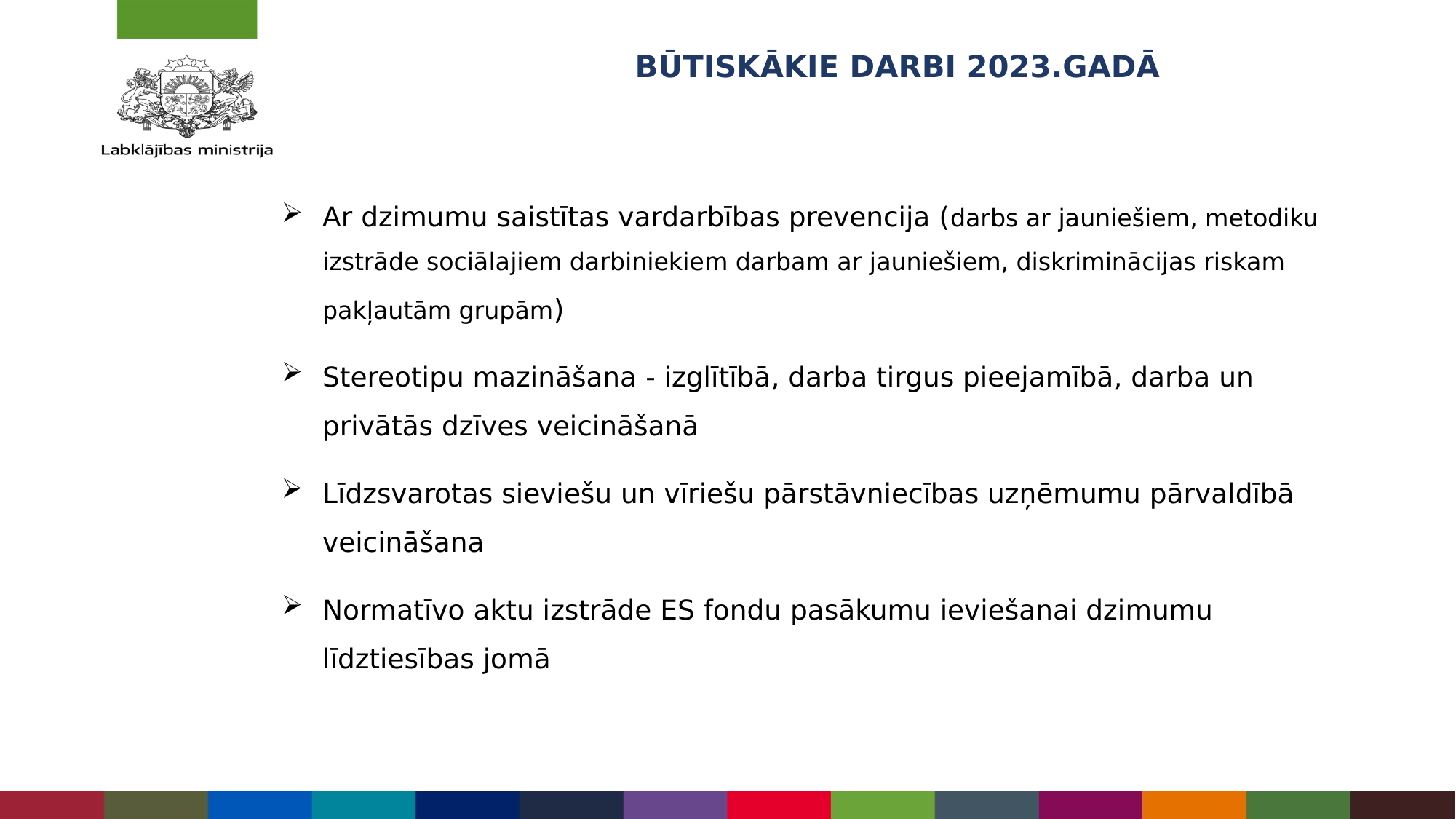

# Būtiskākie darbi 2023.gadā
Ar dzimumu saistītas vardarbības prevencija (darbs ar jauniešiem, metodiku izstrāde sociālajiem darbiniekiem darbam ar jauniešiem, diskriminācijas riskam pakļautām grupām)
Stereotipu mazināšana - izglītībā, darba tirgus pieejamībā, darba un privātās dzīves veicināšanā
Līdzsvarotas sieviešu un vīriešu pārstāvniecības uzņēmumu pārvaldībā veicināšana
Normatīvo aktu izstrāde ES fondu pasākumu ieviešanai dzimumu līdztiesības jomā